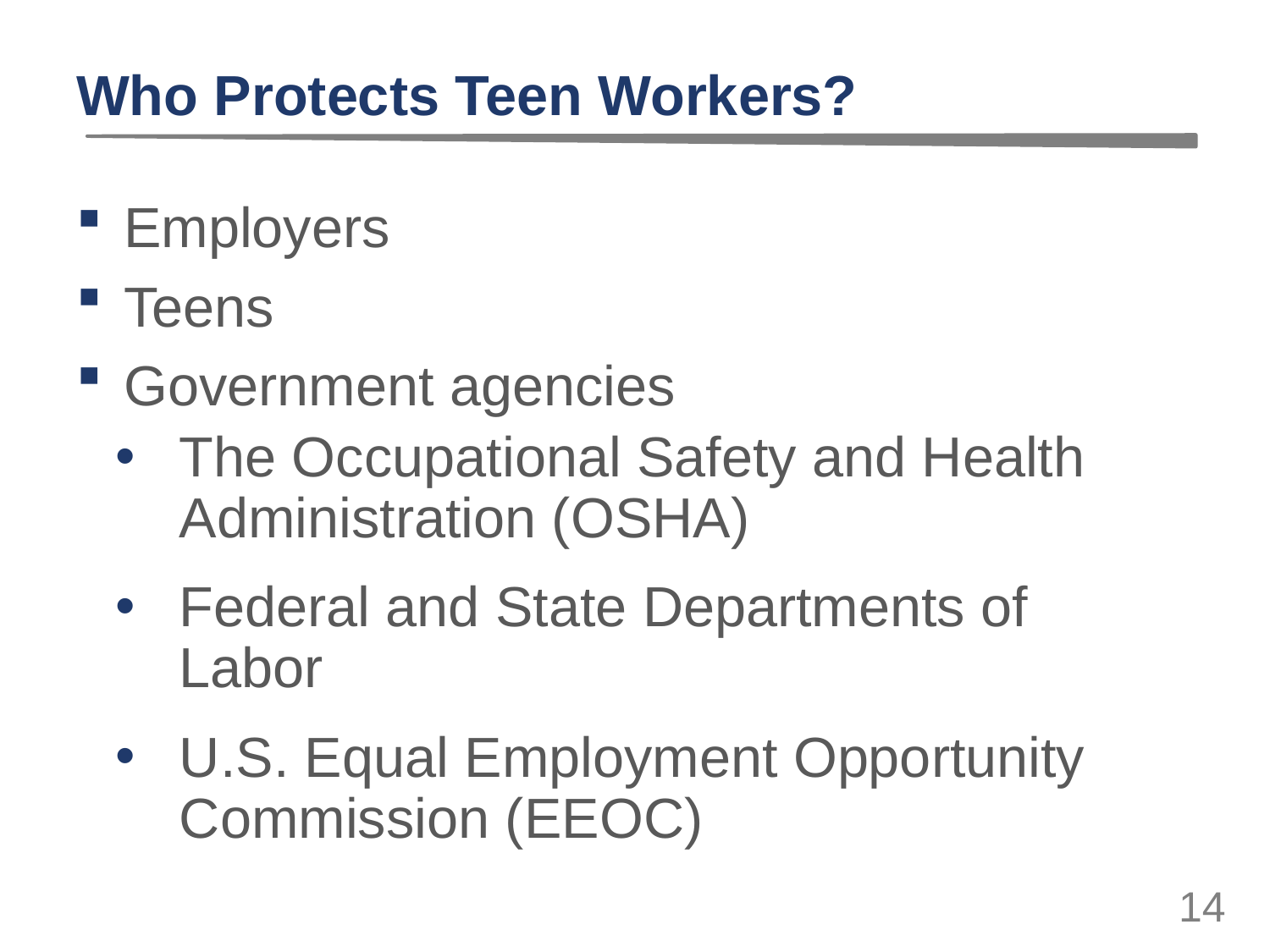

# Who Protects Teen Workers?

Employers
Teens
Government agencies
The Occupational Safety and Health Administration (OSHA)
Federal and State Departments of Labor
U.S. Equal Employment Opportunity Commission (EEOC)

14